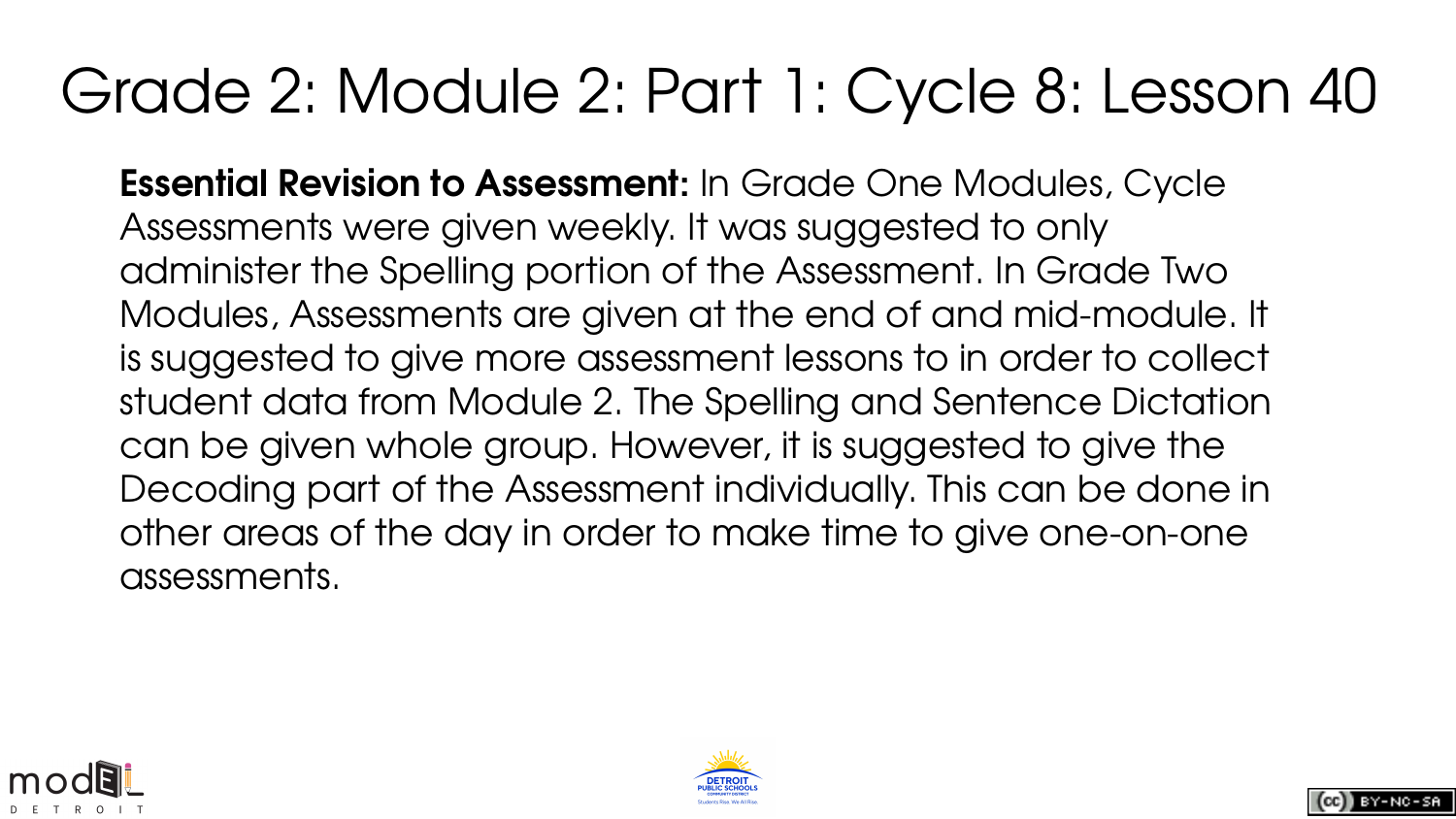

# Grade 2: Module 2: Part 1: Cycle 8: Lesson 40

Essential Revision to Assessment: In Grade One Modules, Cycle Assessments were given weekly. It was suggested to only administer the Spelling portion of the Assessment. In Grade Two Modules, Assessments are given at the end of and mid-module. It is suggested to give more assessment lessons to in order to collect student data from Module 2. The Spelling and Sentence Dictation can be given whole group. However, it is suggested to give the Decoding part of the Assessment individually. This can be done in other areas of the day in order to make time to give one-on-one assessments.